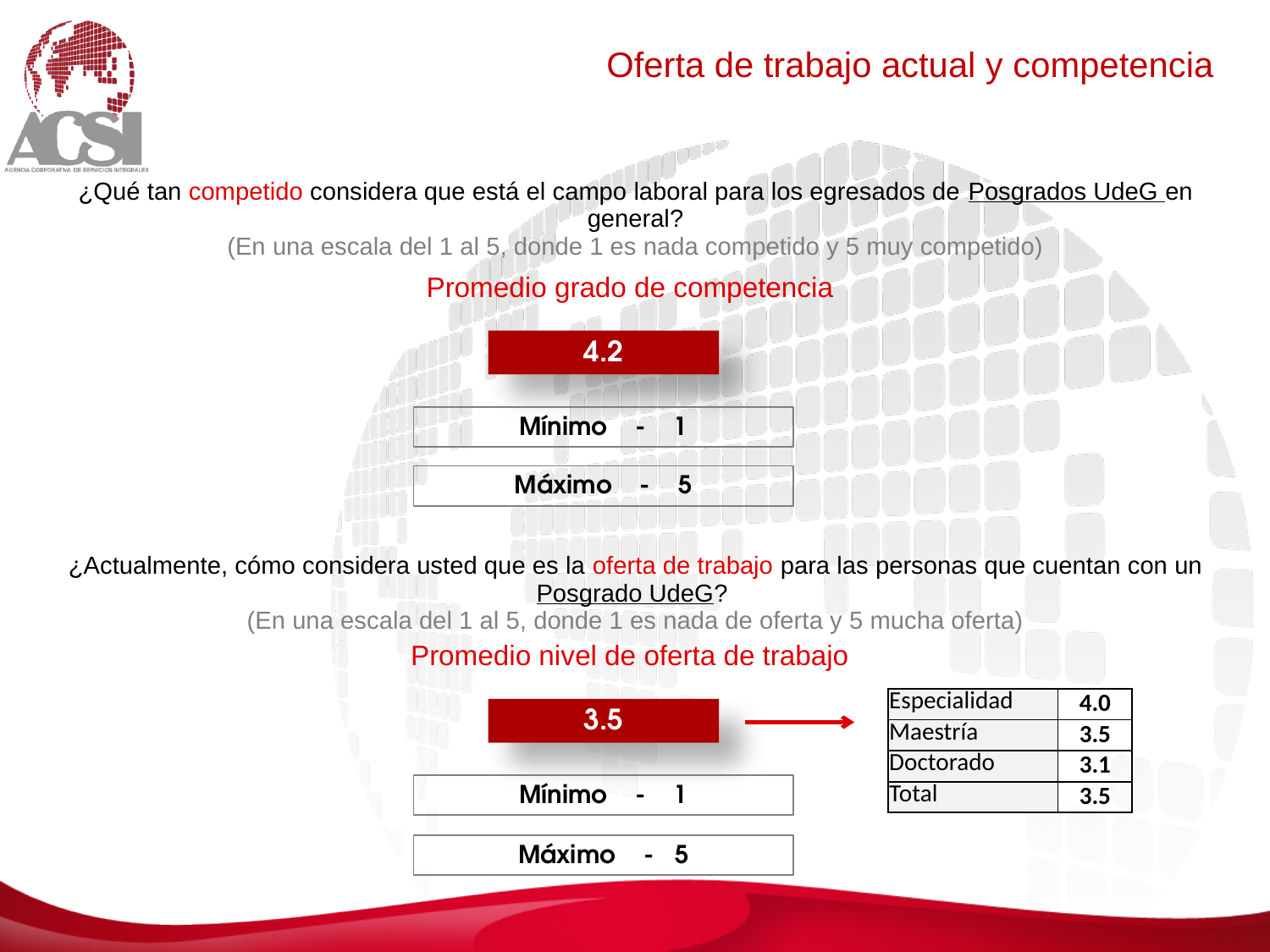

Oferta de trabajo actual y competencia
¿Qué tan competido considera que está el campo laboral para los egresados de Posgrados UdeG en general?
(En una escala del 1 al 5, donde 1 es nada competido y 5 muy competido)
Promedio grado de competencia
4.2
Mínimo    -    1
Máximo    -    5
¿Actualmente, cómo considera usted que es la oferta de trabajo para las personas que cuentan con un Posgrado UdeG?
(En una escala del 1 al 5, donde 1 es nada de oferta y 5 mucha oferta)
Promedio nivel de oferta de trabajo
| Especialidad | 4.0 |
| --- | --- |
| Maestría | 3.5 |
| Doctorado | 3.1 |
| Total | 3.5 |
3.5
Mínimo    -    1
Máximo    -   5